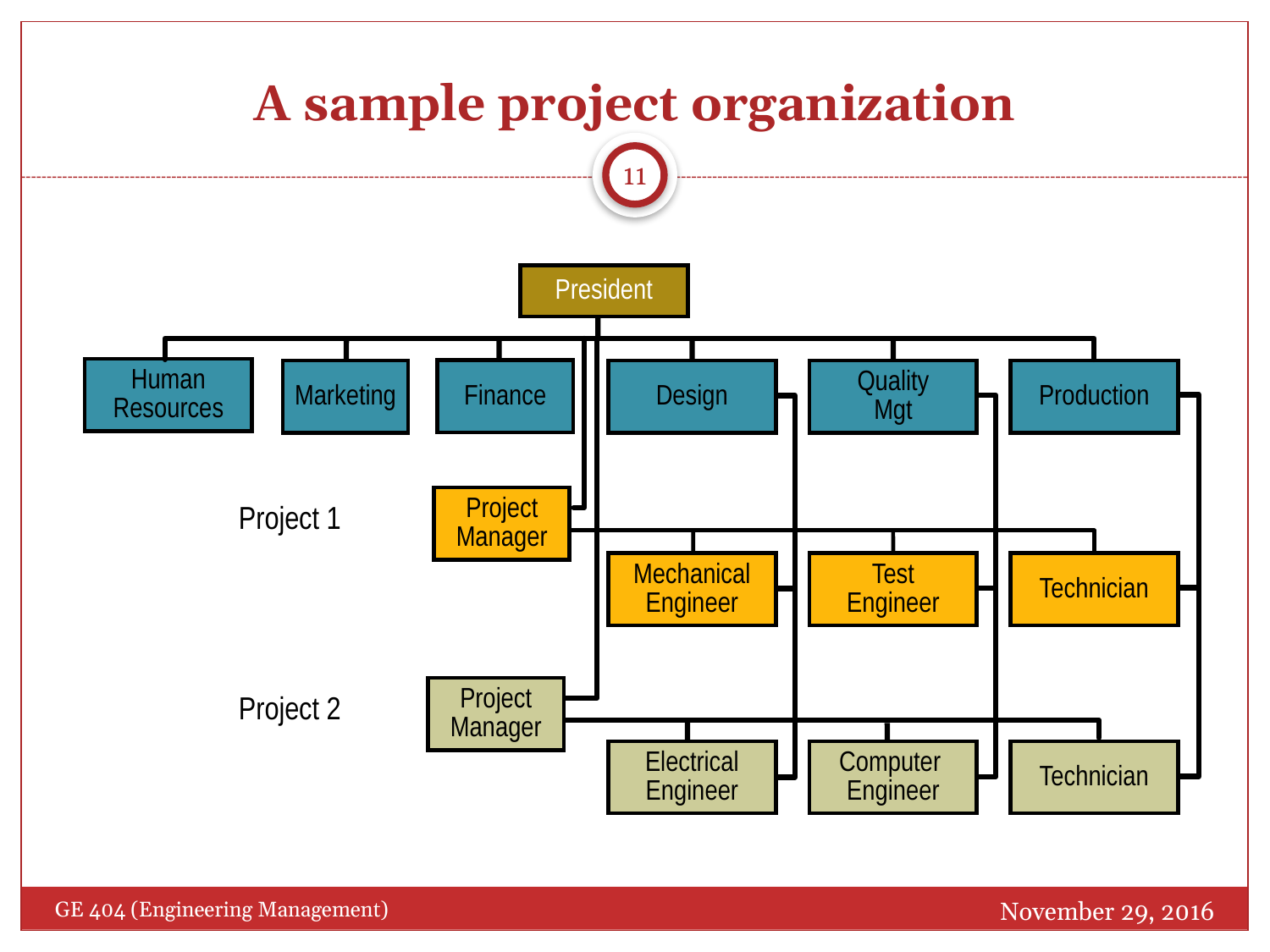

# A sample project organization
11
President

Human
Resources
Finance
Marketing
Design
Quality
Mgt
Production

Project
Manager
Project 1

Mechanical
Engineer
Test
Engineer
Technician

Project
Manager
Project 2

Electrical
Engineer
Computer
Engineer
Technician

November 29, 2016
GE 404 (Engineering Management)